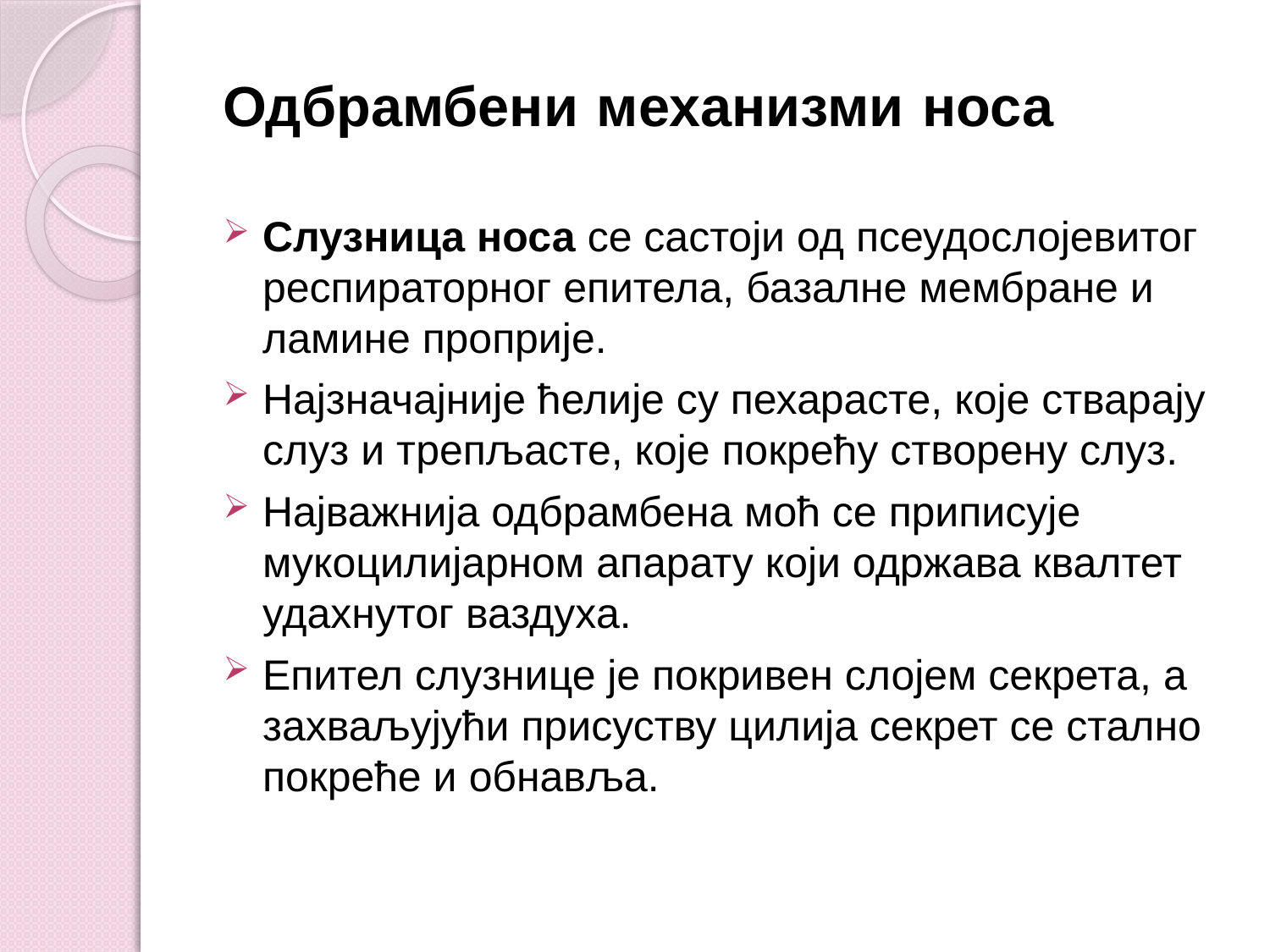

Одбрамбени механизми носа

Слузница носа се састоји од псеудослојевитог респираторног епитела, базалне мембране и ламине проприје.
Најзначајније ћелије су пехарасте, које стварају слуз и трепљасте, које покрећу створену слуз.
Најважнија одбрамбена моћ се приписује мукоцилијарном апарату који одржава квалтет удахнутог ваздуха.
Епител слузнице је покривен слојем секрета, а захваљујући присуству цилија секрет се стално покреће и обнавља.